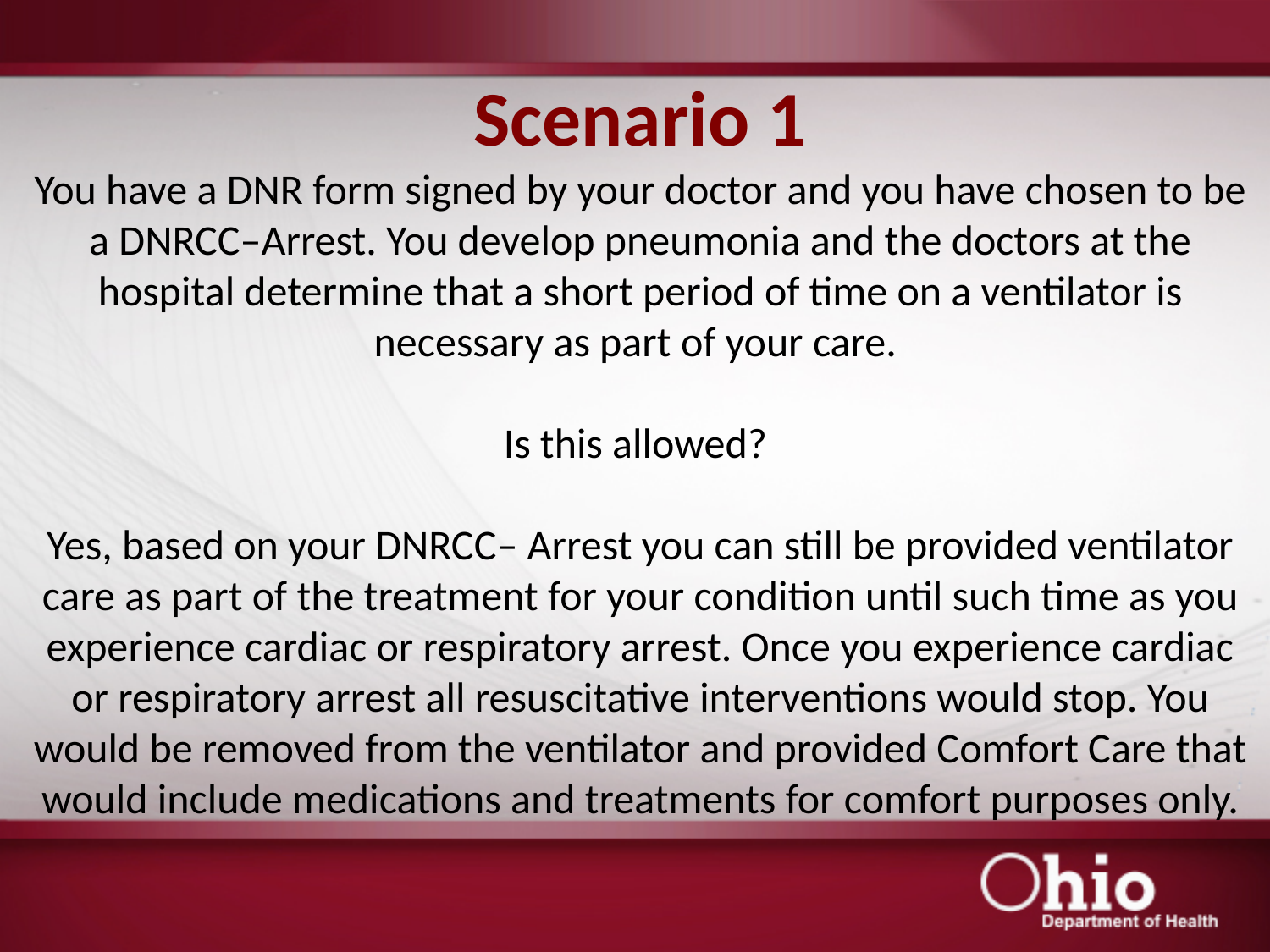

# Scenario 1 You have a DNR form signed by your doctor and you have chosen to be a DNRCC–Arrest. You develop pneumonia and the doctors at the hospital determine that a short period of time on a ventilator is necessary as part of your care. Is this allowed? Yes, based on your DNRCC– Arrest you can still be provided ventilator care as part of the treatment for your condition until such time as you experience cardiac or respiratory arrest. Once you experience cardiac or respiratory arrest all resuscitative interventions would stop. You would be removed from the ventilator and provided Comfort Care that would include medications and treatments for comfort purposes only.